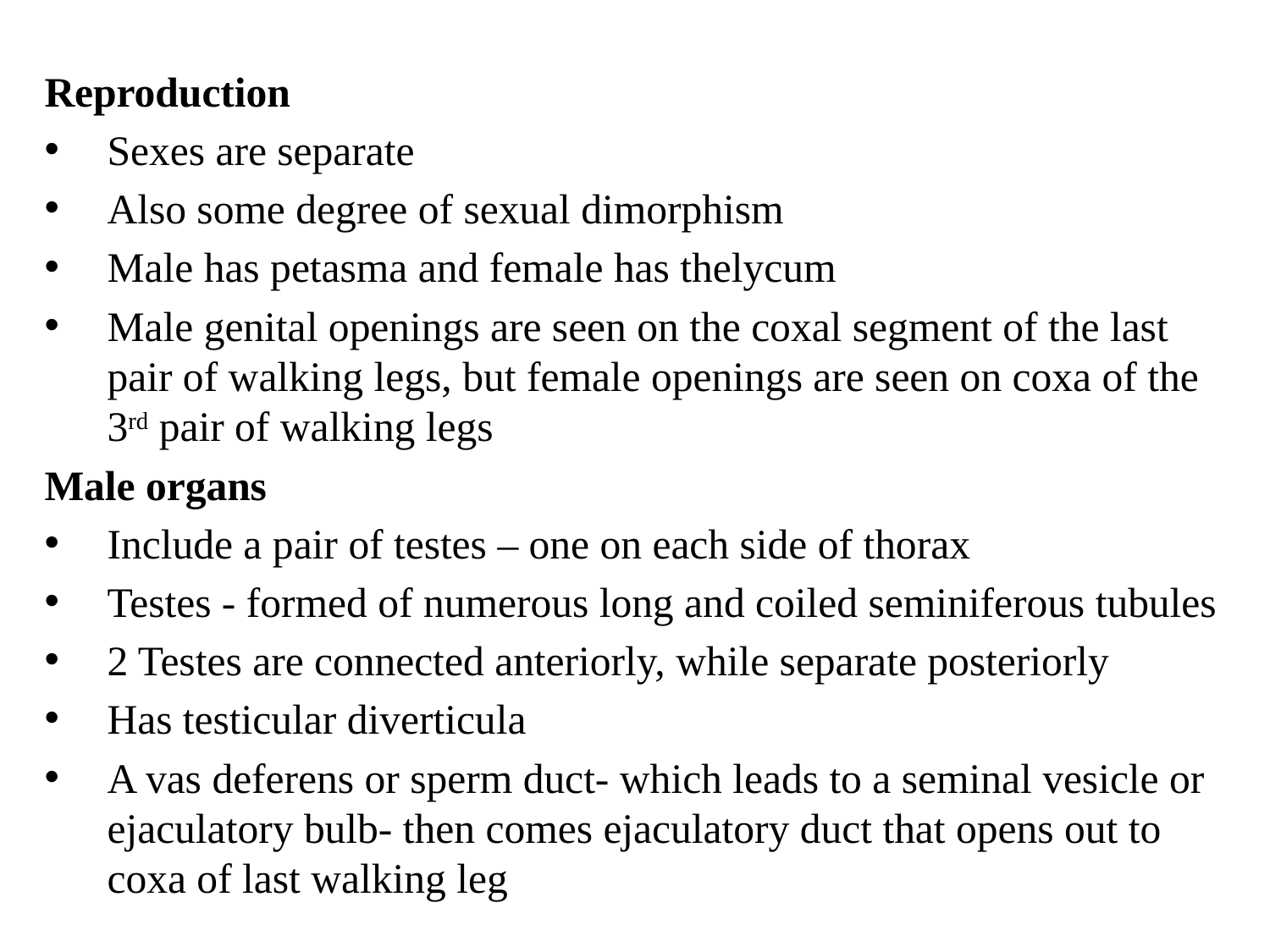

Reproduction
Sexes are separate
Also some degree of sexual dimorphism
Male has petasma and female has thelycum
Male genital openings are seen on the coxal segment of the last pair of walking legs, but female openings are seen on coxa of the 3rd pair of walking legs
Male organs
Include a pair of testes – one on each side of thorax
Testes - formed of numerous long and coiled seminiferous tubules
2 Testes are connected anteriorly, while separate posteriorly
Has testicular diverticula
A vas deferens or sperm duct- which leads to a seminal vesicle or ejaculatory bulb- then comes ejaculatory duct that opens out to coxa of last walking leg